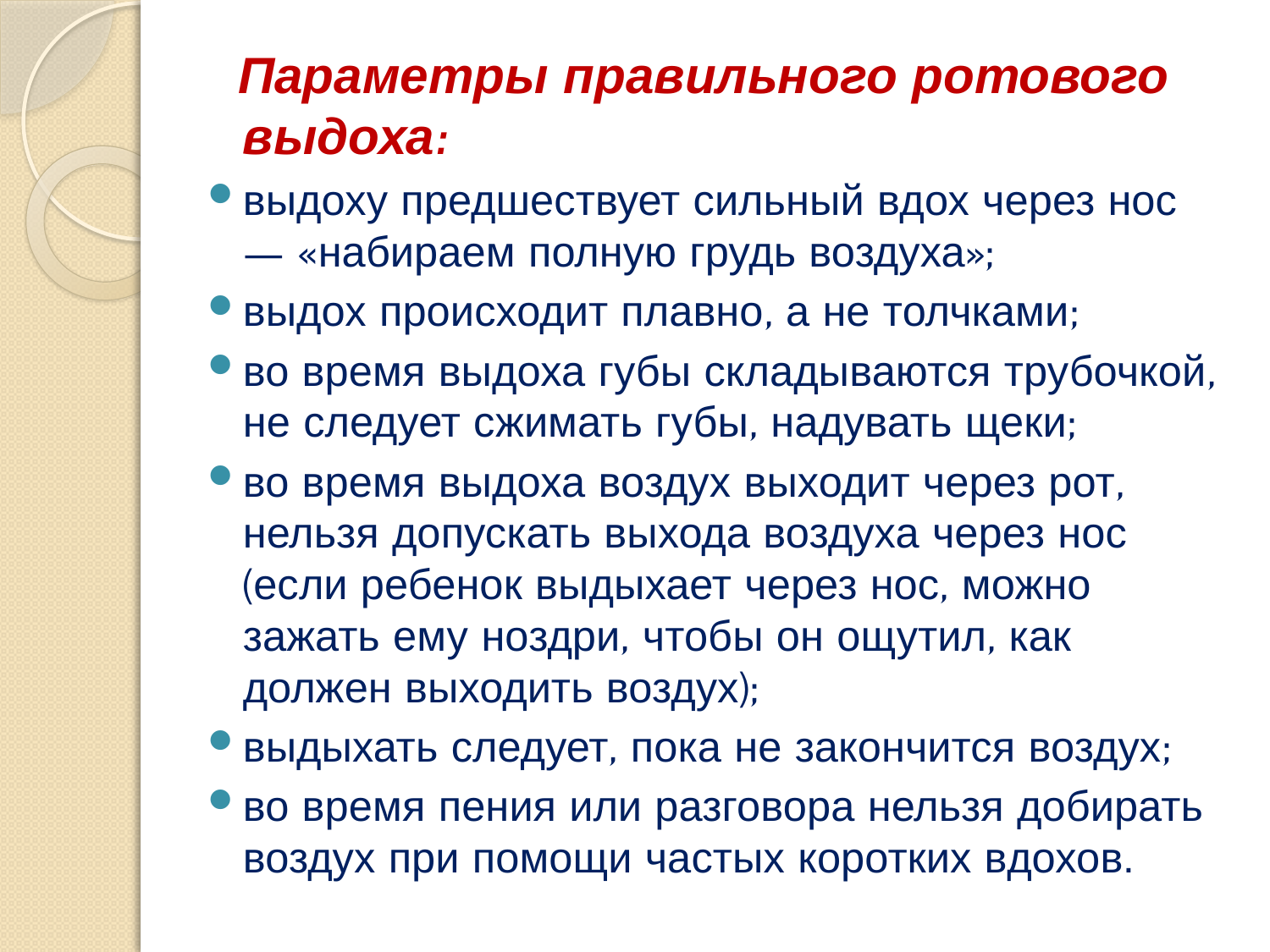

#
  Параметры правильного ротового выдоха:
выдоху предшествует сильный вдох через нос — «набираем полную грудь воздуха»;
выдох происходит плавно, а не толчками;
во время выдоха губы складываются трубочкой, не следует сжимать губы, надувать щеки;
во время выдоха воздух выходит через рот, нельзя допускать выхода воздуха через нос (если ребенок выдыхает через нос, можно зажать ему ноздри, чтобы он ощутил, как должен выходить воздух);
выдыхать следует, пока не закончится воздух;
во время пения или разговора нельзя добирать воздух при помощи частых коротких вдохов.